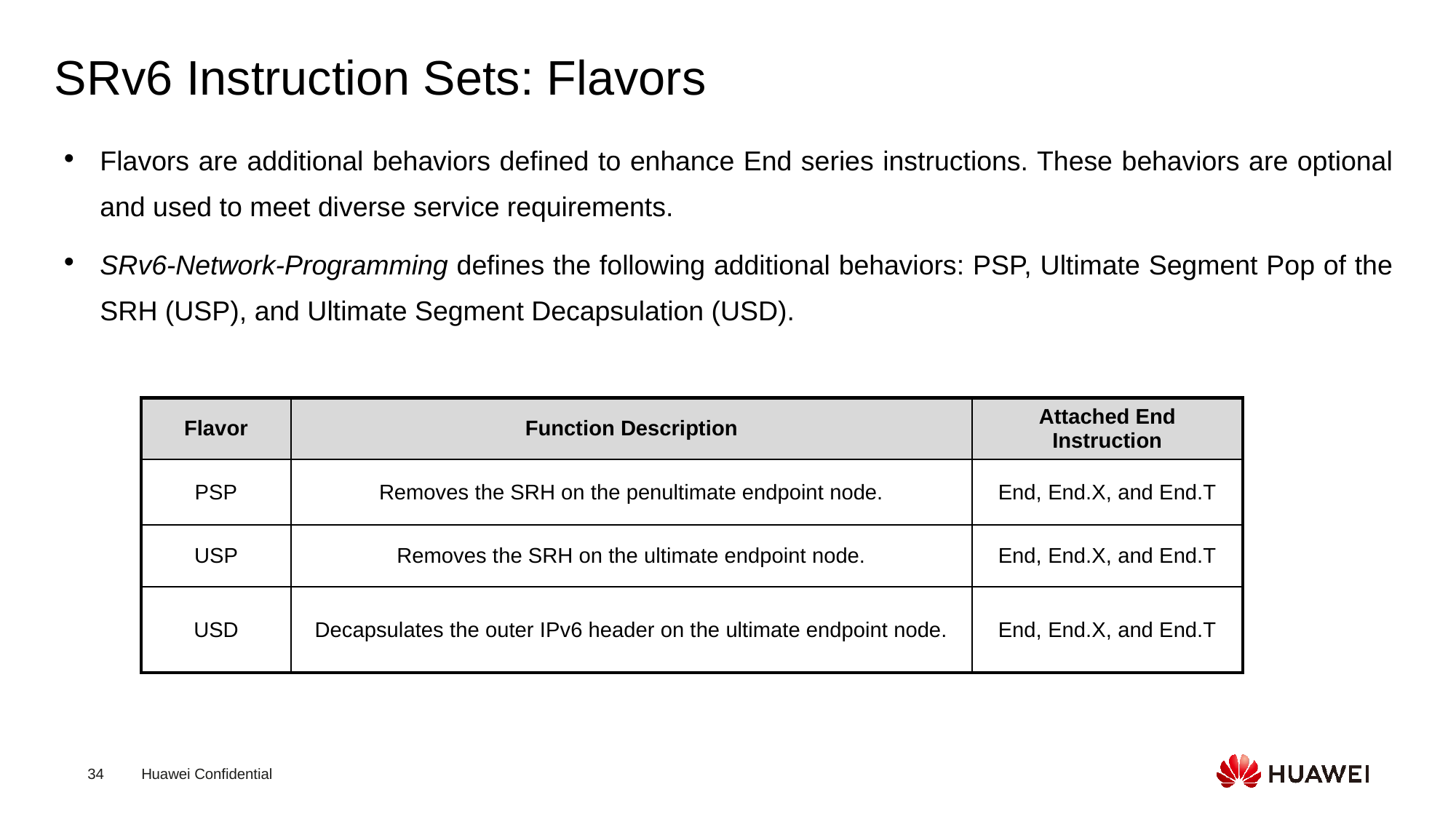

# SRv6 Instruction Sets: Flavors
Flavors are additional behaviors defined to enhance End series instructions. These behaviors are optional and used to meet diverse service requirements.
SRv6-Network-Programming defines the following additional behaviors: PSP, Ultimate Segment Pop of the SRH (USP), and Ultimate Segment Decapsulation (USD).

| Flavor | Function Description | Attached End Instruction |
| --- | --- | --- |
| PSP | Removes the SRH on the penultimate endpoint node. | End, End.X, and End.T |
| USP | Removes the SRH on the ultimate endpoint node. | End, End.X, and End.T |
| USD | Decapsulates the outer IPv6 header on the ultimate endpoint node. | End, End.X, and End.T |